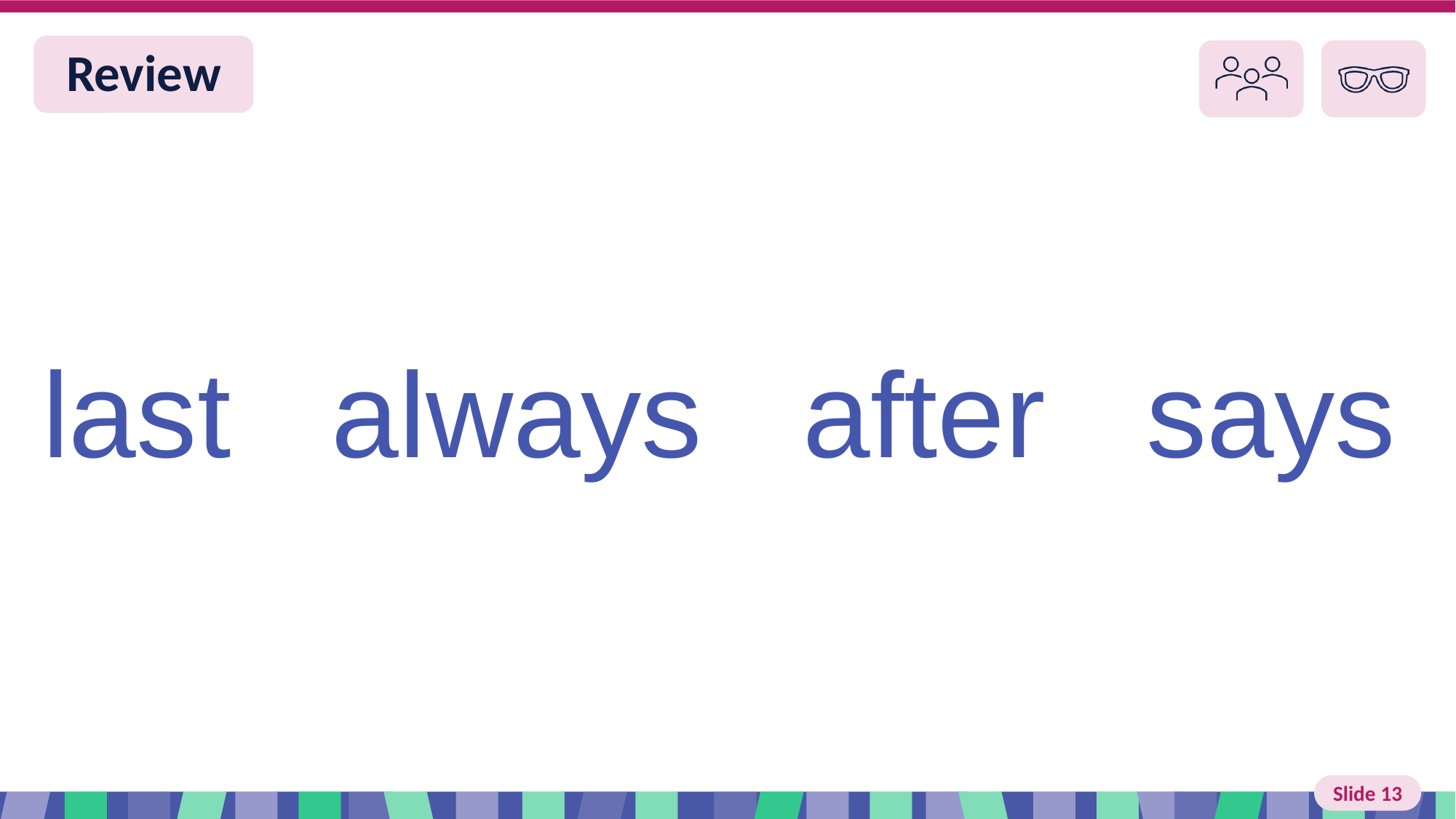

Slide 13 Review You do
last   always   after   says